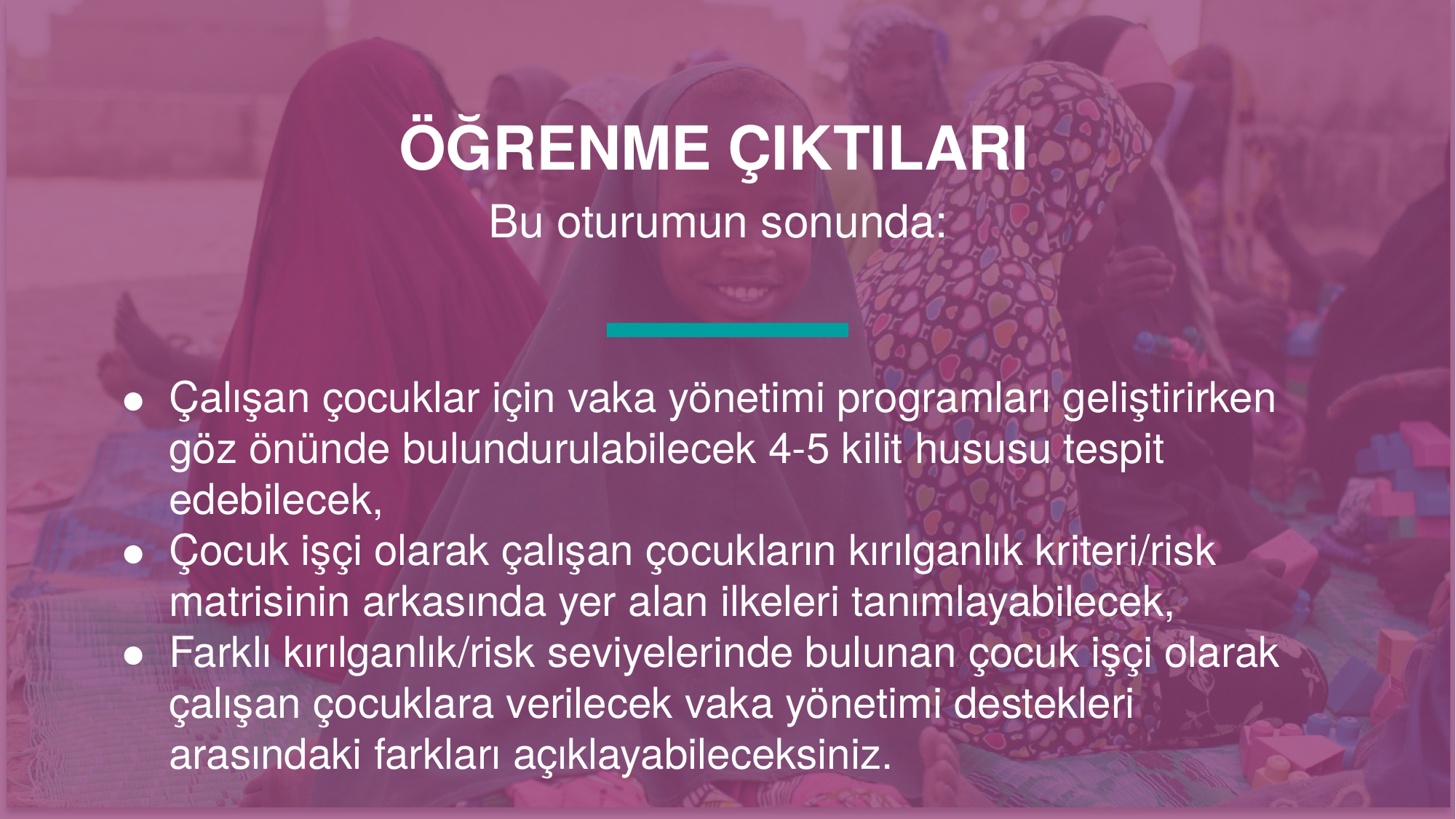

ÖĞRENME ÇIKTILARI
Bu oturumun sonunda:
Çalışan çocuklar için vaka yönetimi programları geliştirirken göz önünde bulundurulabilecek 4-5 kilit hususu tespit edebilecek,
Çocuk işçi olarak çalışan çocukların kırılganlık kriteri/risk matrisinin arkasında yer alan ilkeleri tanımlayabilecek,
Farklı kırılganlık/risk seviyelerinde bulunan çocuk işçi olarak çalışan çocuklara verilecek vaka yönetimi destekleri arasındaki farkları açıklayabileceksiniz.